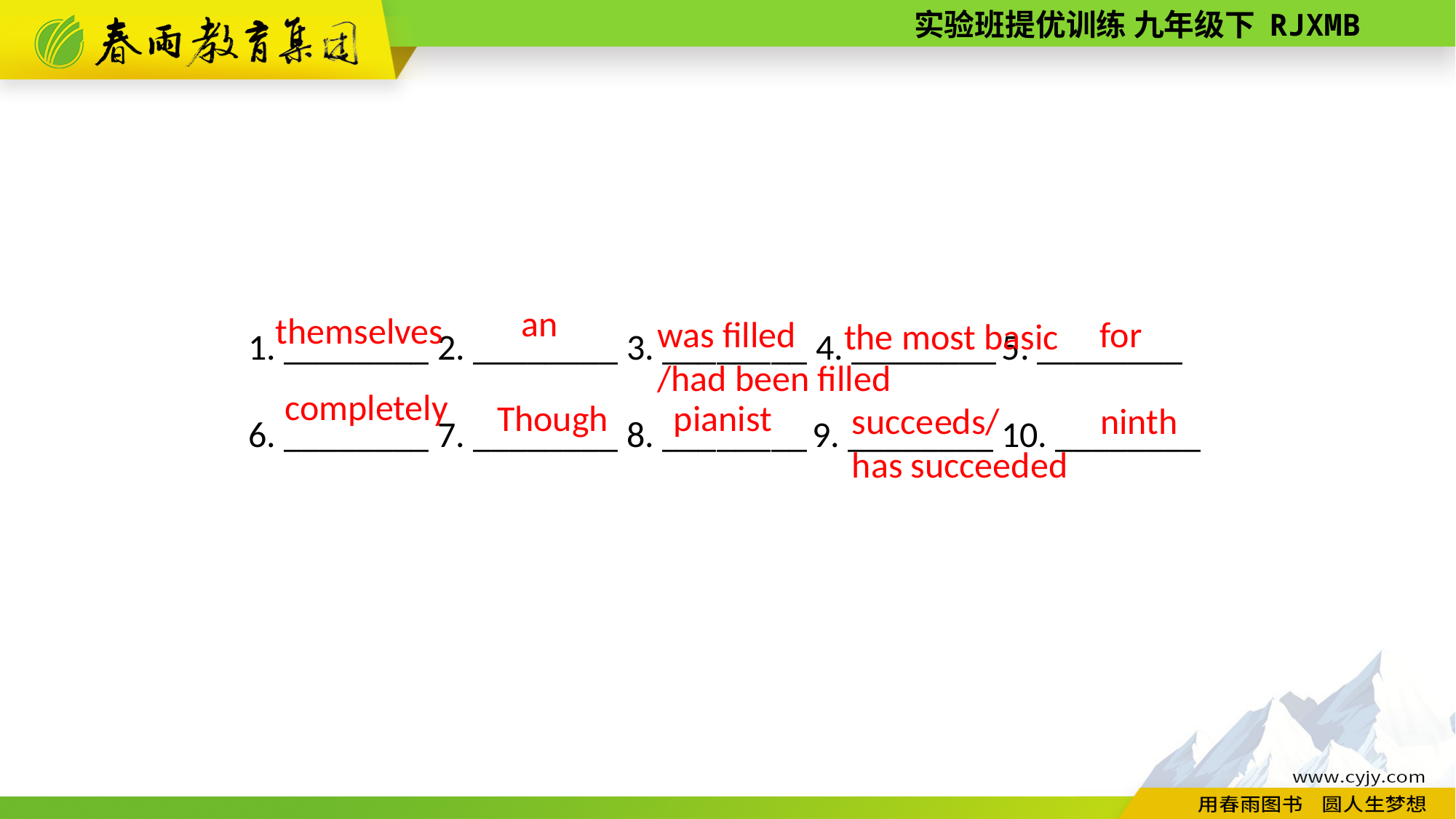

1. ________ 2. ________ 3. ________ 4. ________ 5. ________
6. ________ 7. ________ 8. ________ 9. ________ 10. ________
an
themselves
was filled
/had been filled
for
the most basic
completely
Though
 pianist
succeeds/
has succeeded
ninth